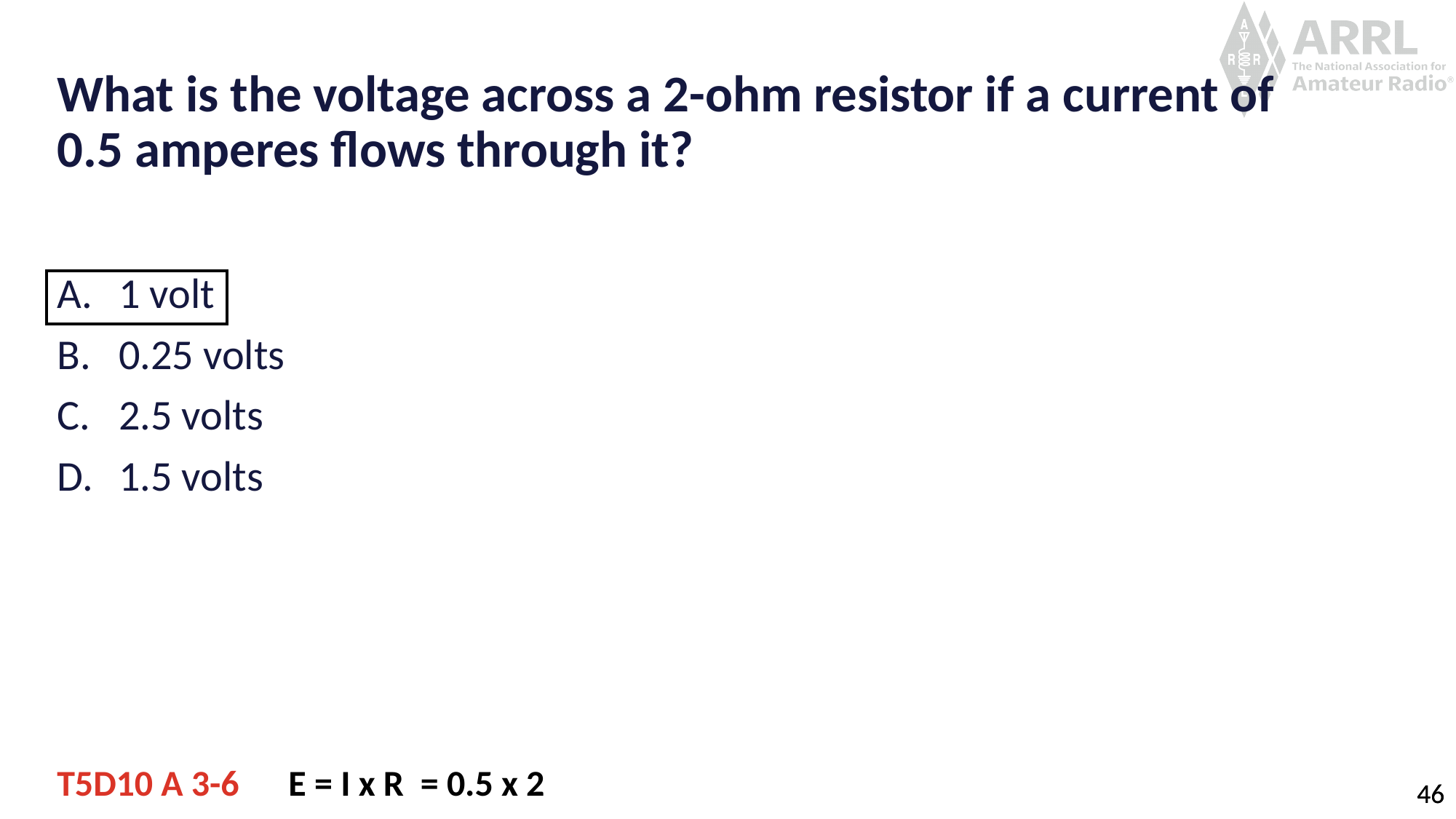

# What is the voltage across a 2-ohm resistor if a current of 0.5 amperes flows through it?
1 volt
0.25 volts
2.5 volts
1.5 volts

T5D10 A 3-6      E = I x R  = 0.5 x 2